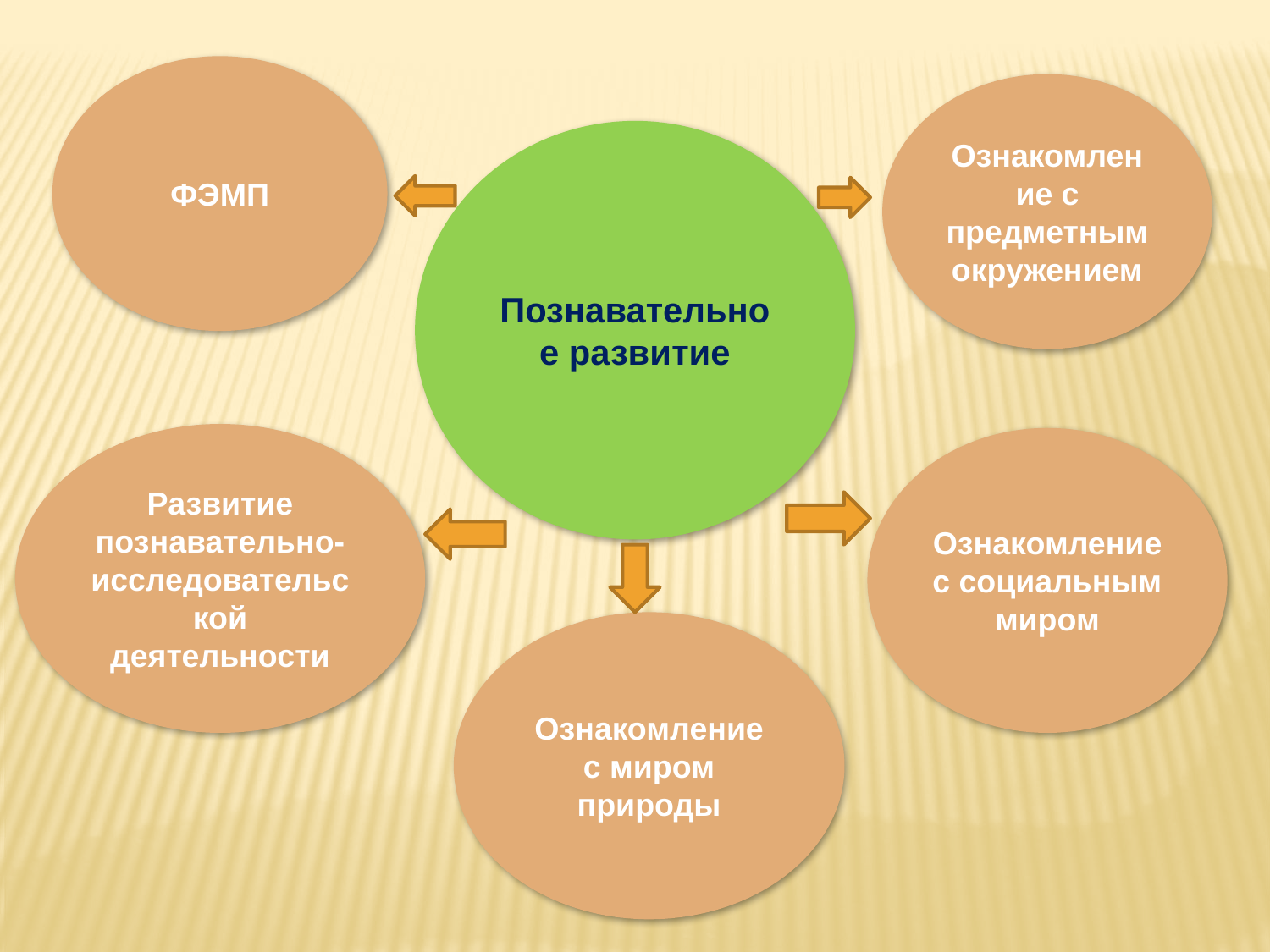

ФЭМП
Ознакомление с предметным окружением
Познавательное развитие

Развитие познавательно-исследовательской деятельности
Ознакомление с социальным миром

Ознакомление с миром природы